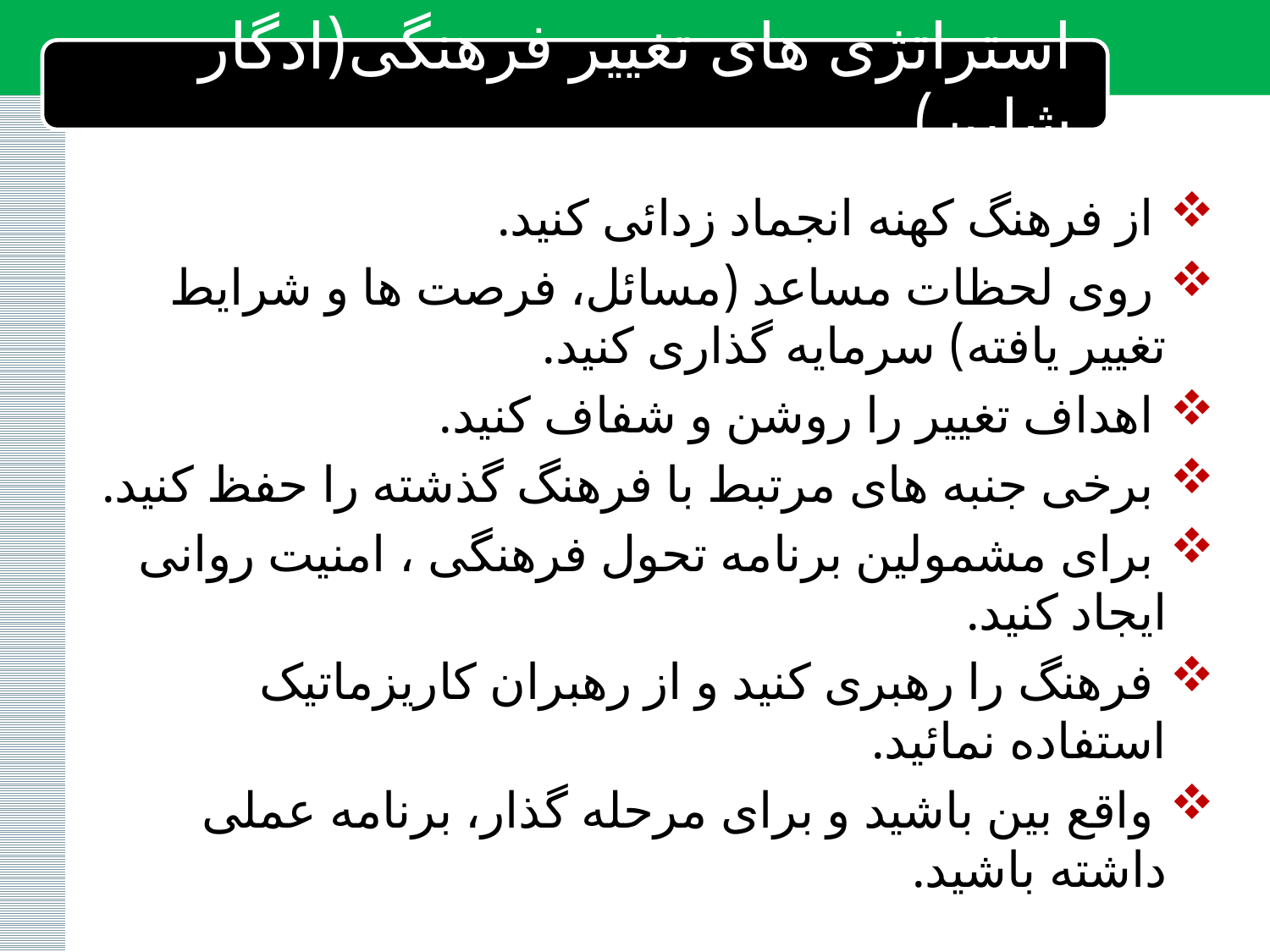

# استراتژی های تغییر فرهنگی(ادگار شاین)
 از فرهنگ کهنه انجماد زدائی کنید.
 روی لحظات مساعد (مسائل، فرصت ها و شرایط تغییر یافته) سرمایه گذاری کنید.
 اهداف تغییر را روشن و شفاف کنید.
 برخی جنبه های مرتبط با فرهنگ گذشته را حفظ کنید.
 برای مشمولین برنامه تحول فرهنگی ، امنیت روانی ایجاد کنید.
 فرهنگ را رهبری کنید و از رهبران کاریزماتیک استفاده نمائید.
 واقع بین باشید و برای مرحله گذار، برنامه عملی داشته باشید.